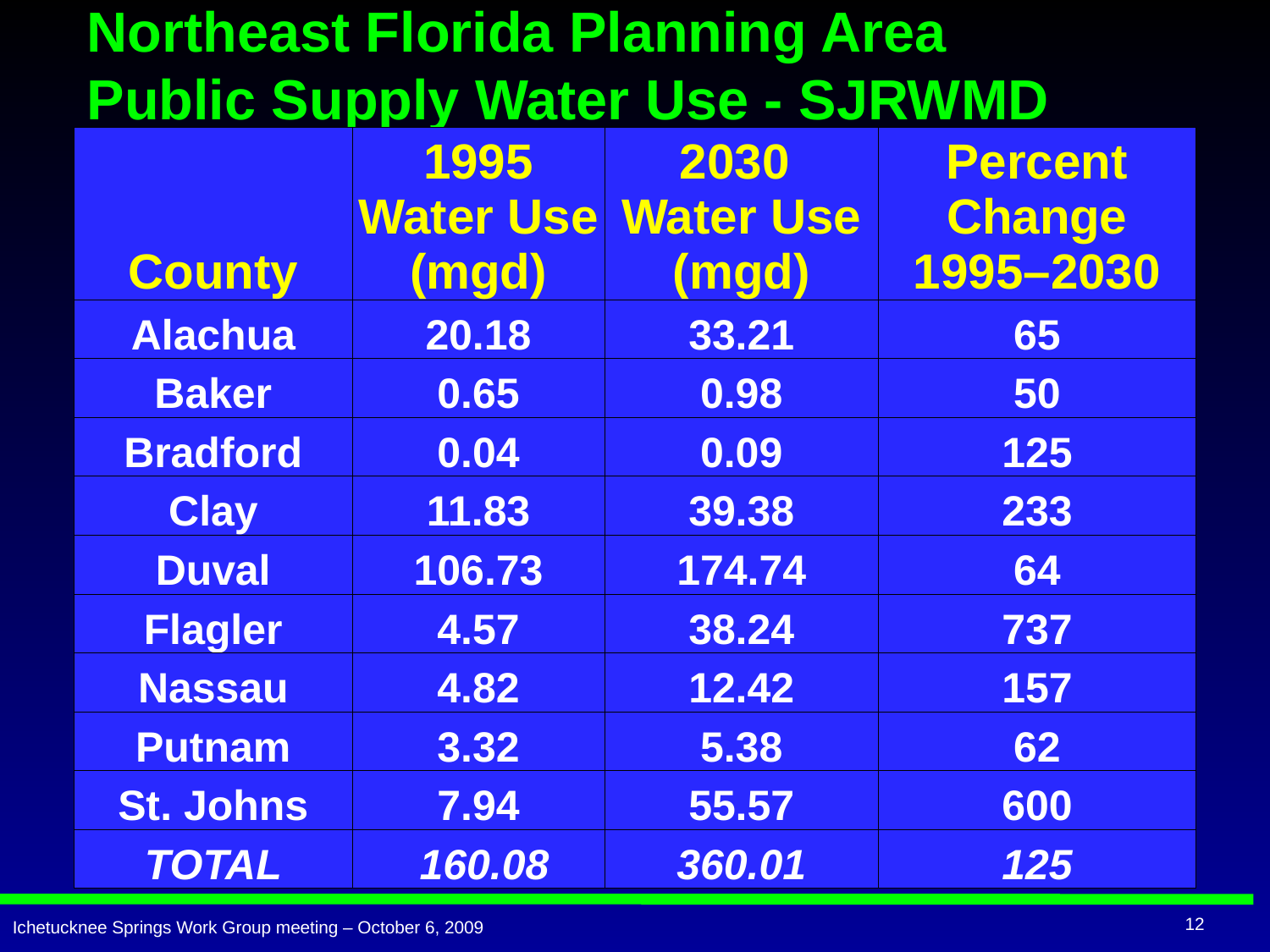

# Northeast Florida Planning Area Public Supply Water Use - SJRWMD
| County | 1995 Water Use (mgd) | 2030 Water Use (mgd) | Percent Change 1995–2030 |
| --- | --- | --- | --- |
| Alachua | 20.18 | 33.21 | 65 |
| Baker | 0.65 | 0.98 | 50 |
| Bradford | 0.04 | 0.09 | 125 |
| Clay | 11.83 | 39.38 | 233 |
| Duval | 106.73 | 174.74 | 64 |
| Flagler | 4.57 | 38.24 | 737 |
| Nassau | 4.82 | 12.42 | 157 |
| Putnam | 3.32 | 5.38 | 62 |
| St. Johns | 7.94 | 55.57 | 600 |
| TOTAL | 160.08 | 360.01 | 125 |
12
Ichetucknee Springs Work Group meeting – October 6, 2009